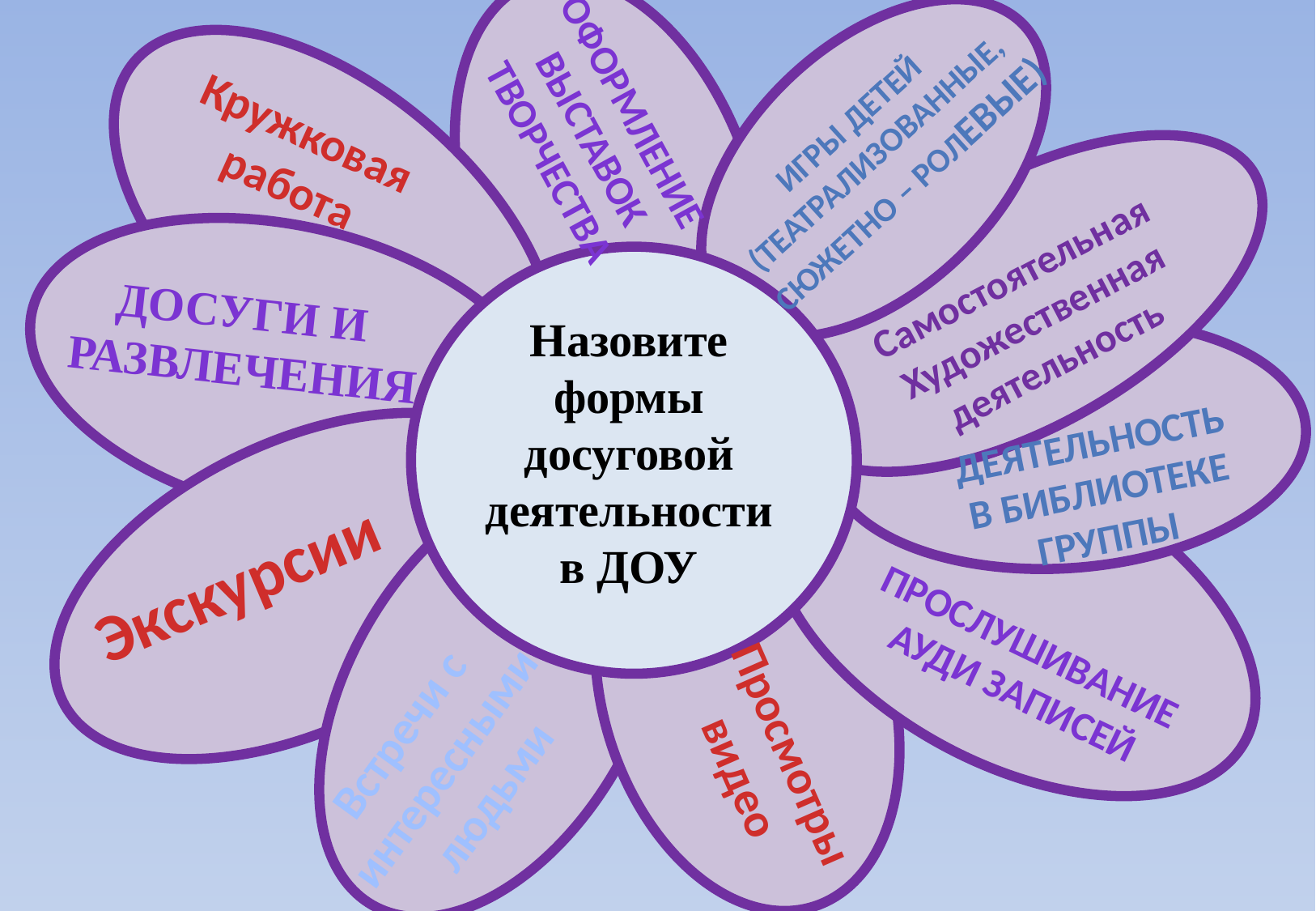

Оформление
 выставок
 творчества

Игры детей
(театрализованные,
 сюжетно – ролевые)

Кружковая
работа

Самостоятельная
Художественная
деятельность

Досуги и
развлечения
Назовите формы досуговой деятельности в ДОУ

Деятельность
 в библиотеке
группы

Экскурсии

Прослушивание
Ауди записей
Встречи с
интересными
людьми
Просмотры
видео